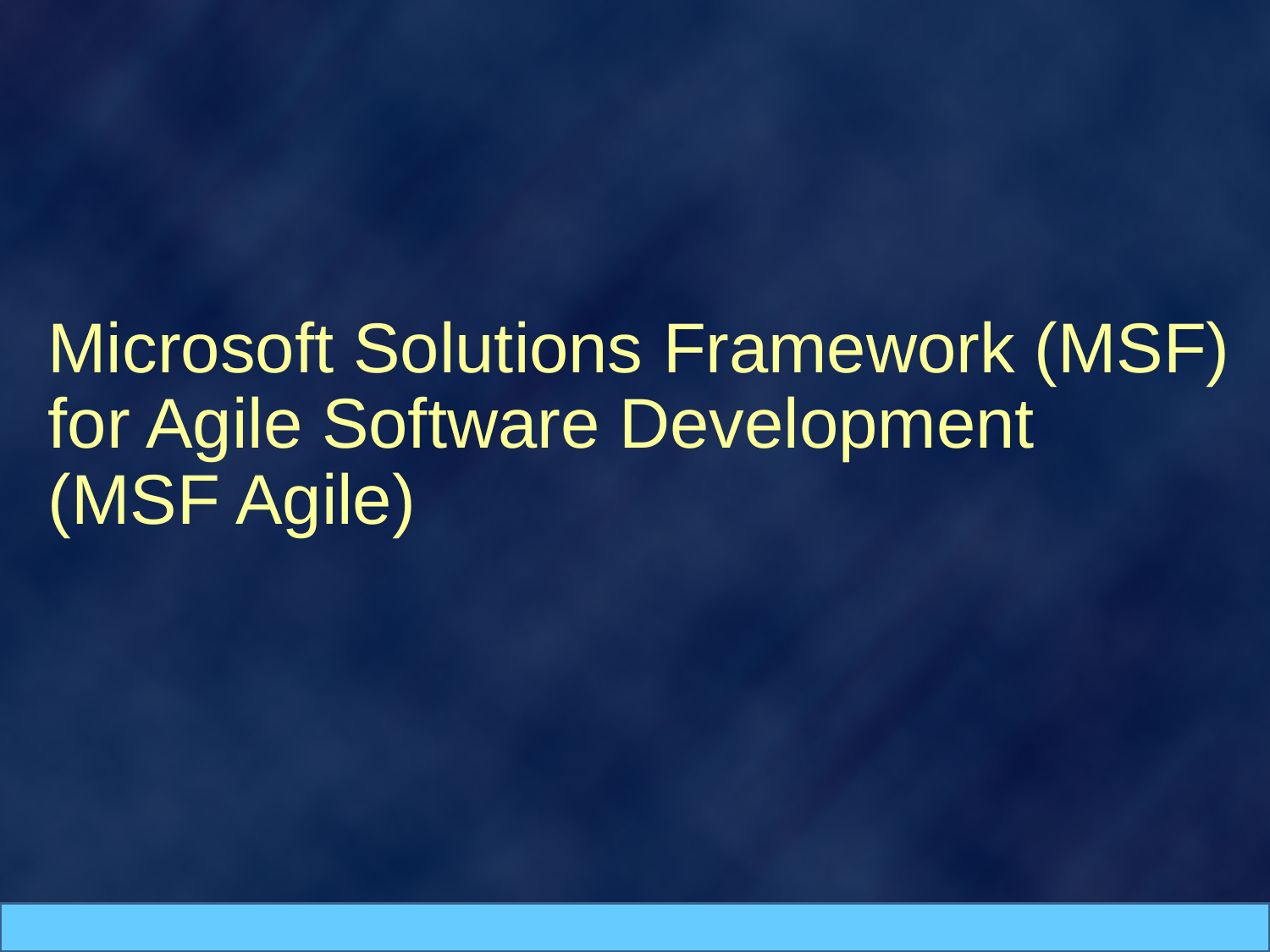

# Microsoft Solutions Framework (MSF) for Agile Software Development (MSF Agile)